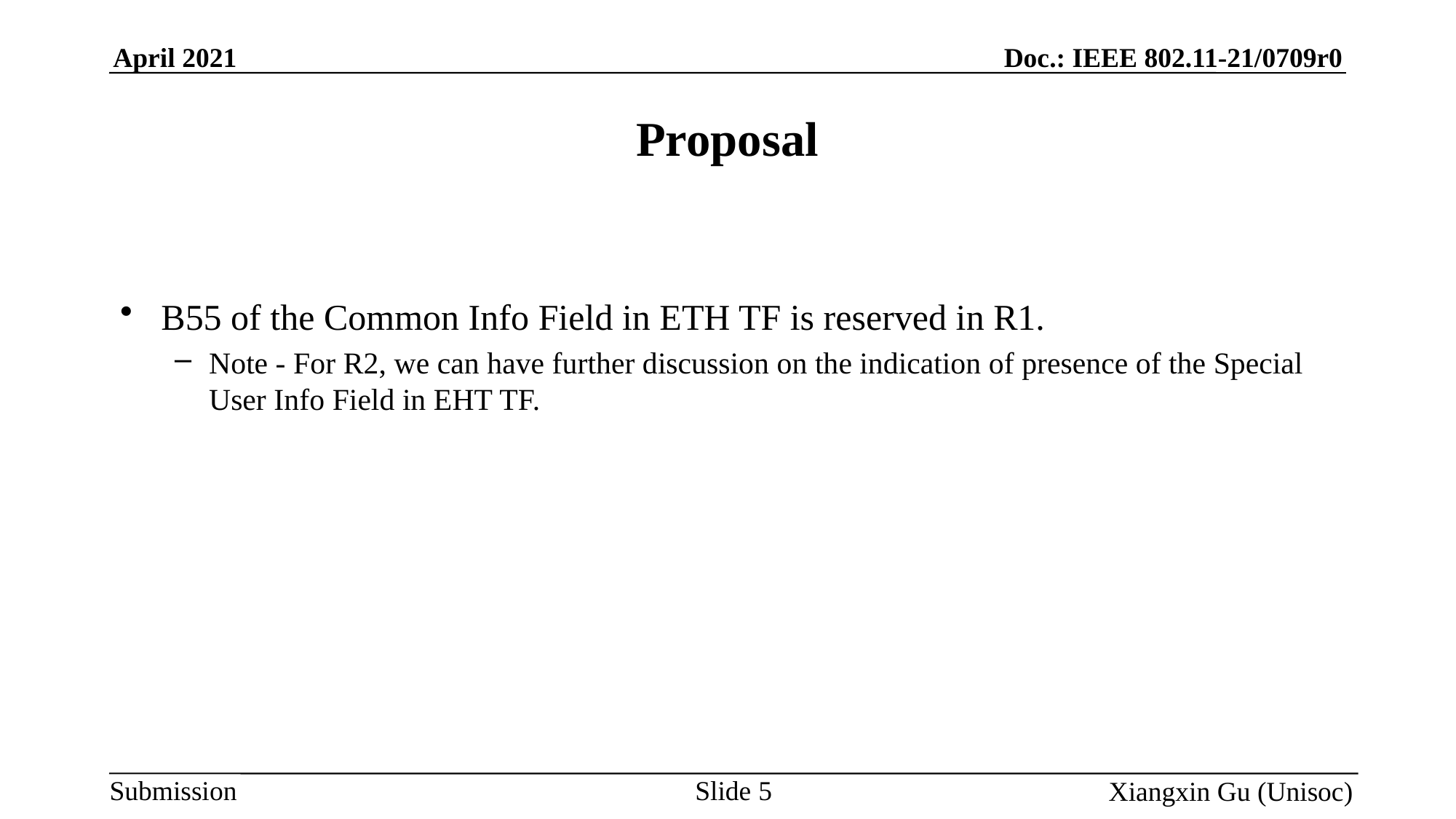

# Proposal
B55 of the Common Info Field in ETH TF is reserved in R1.
Note - For R2, we can have further discussion on the indication of presence of the Special User Info Field in EHT TF.
Slide 5
Xiangxin Gu (Unisoc)